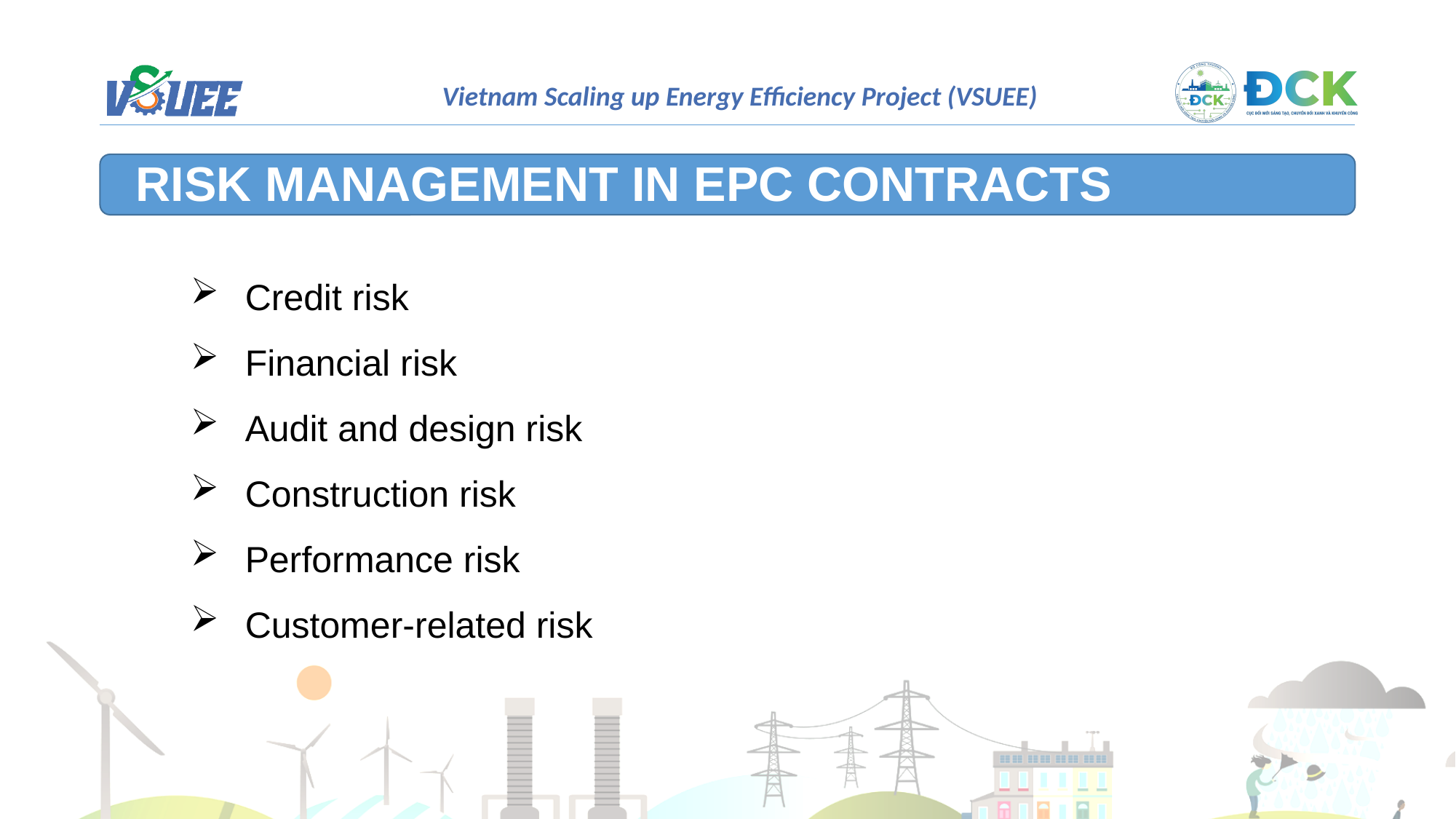

RISK MANAGEMENT IN EPC CONTRACTS
Credit risk
Financial risk
Audit and design risk
Construction risk
Performance risk
Customer-related risk